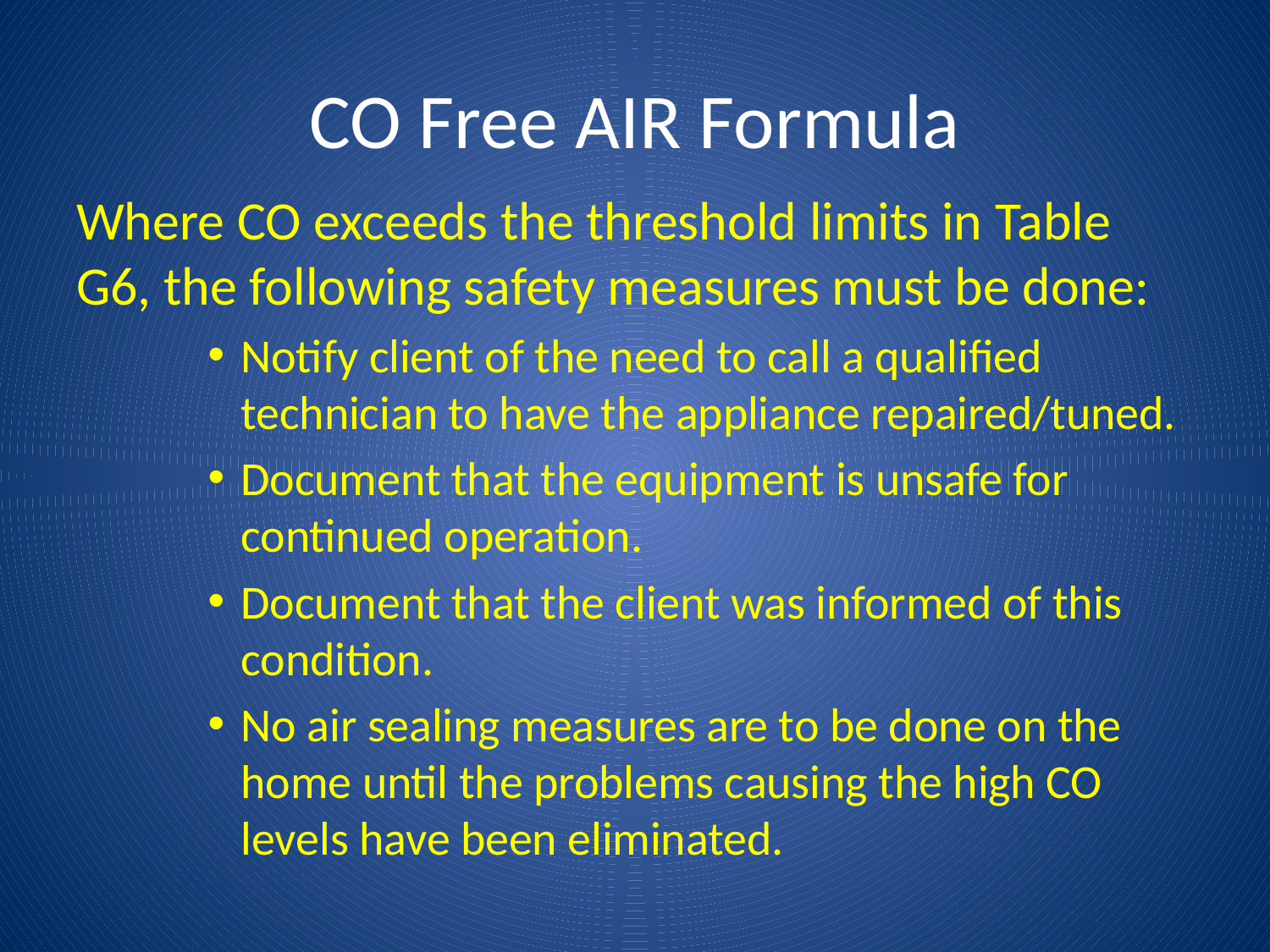

# CO Free AIR Formula
Where CO exceeds the threshold limits in Table G6, the following safety measures must be done:
Notify client of the need to call a qualified technician to have the appliance repaired/tuned.
Document that the equipment is unsafe for continued operation.
Document that the client was informed of this condition.
No air sealing measures are to be done on the home until the problems causing the high CO levels have been eliminated.